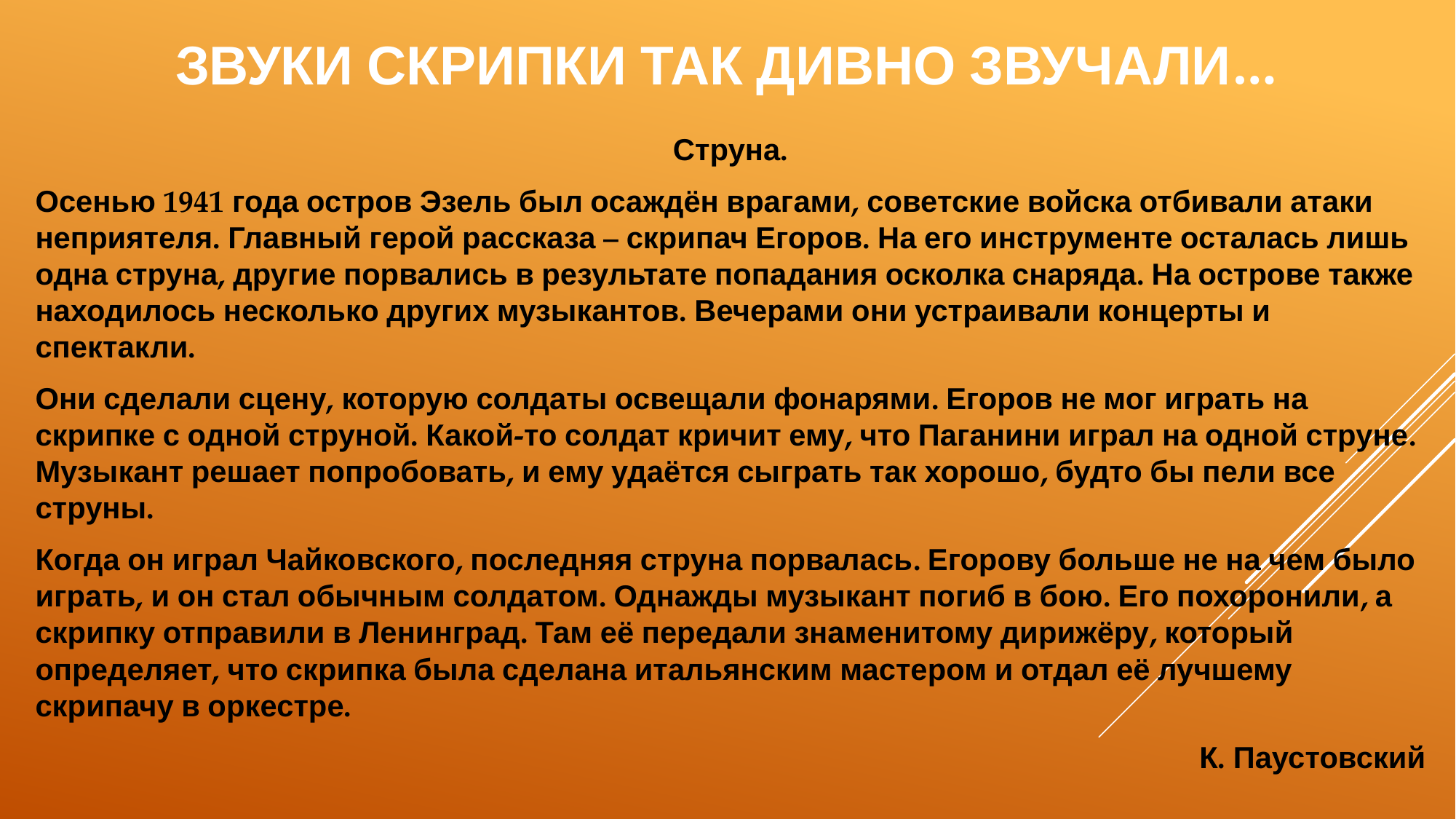

# Звуки скрипки так дивно звучали…
Струна.
Осенью 1941 года остров Эзель был осаждён врагами, советские войска отбивали атаки неприятеля. Главный герой рассказа – скрипач Егоров. На его инструменте осталась лишь одна струна, другие порвались в результате попадания осколка снаряда. На острове также находилось несколько других музыкантов. Вечерами они устраивали концерты и спектакли.
Они сделали сцену, которую солдаты освещали фонарями. Егоров не мог играть на скрипке с одной струной. Какой-то солдат кричит ему, что Паганини играл на одной струне. Музыкант решает попробовать, и ему удаётся сыграть так хорошо, будто бы пели все струны.
Когда он играл Чайковского, последняя струна порвалась. Егорову больше не на чем было играть, и он стал обычным солдатом. Однажды музыкант погиб в бою. Его похоронили, а скрипку отправили в Ленинград. Там её передали знаменитому дирижёру, который определяет, что скрипка была сделана итальянским мастером и отдал её лучшему скрипачу в оркестре.
К. Паустовский